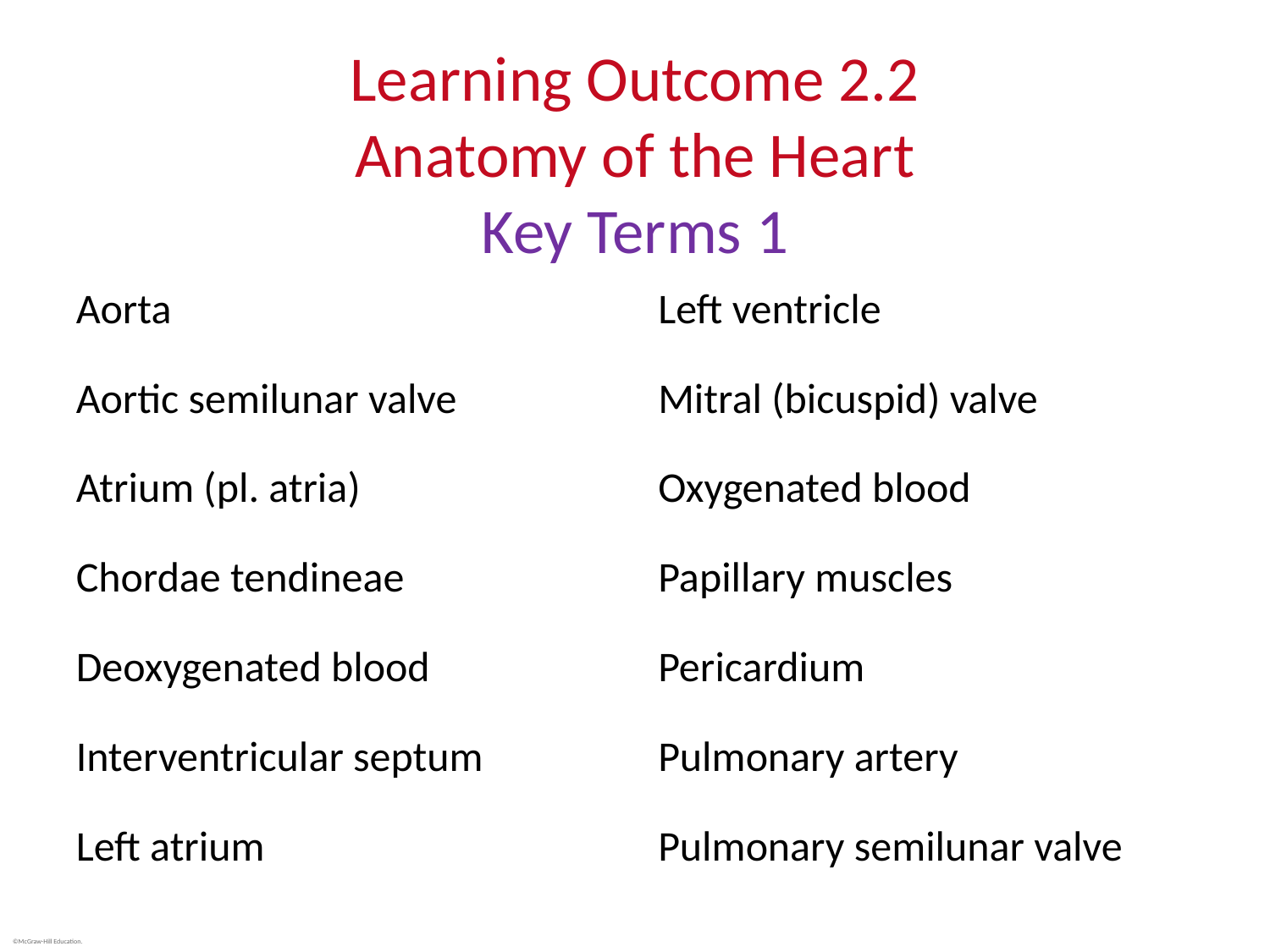

# Learning Outcome 2.2 Anatomy of the Heart Key Terms 1
Aorta
Aortic semilunar valve
Atrium (pl. atria)
Chordae tendineae
Deoxygenated blood
Interventricular septum
Left atrium
Left ventricle
Mitral (bicuspid) valve
Oxygenated blood
Papillary muscles
Pericardium
Pulmonary artery
Pulmonary semilunar valve